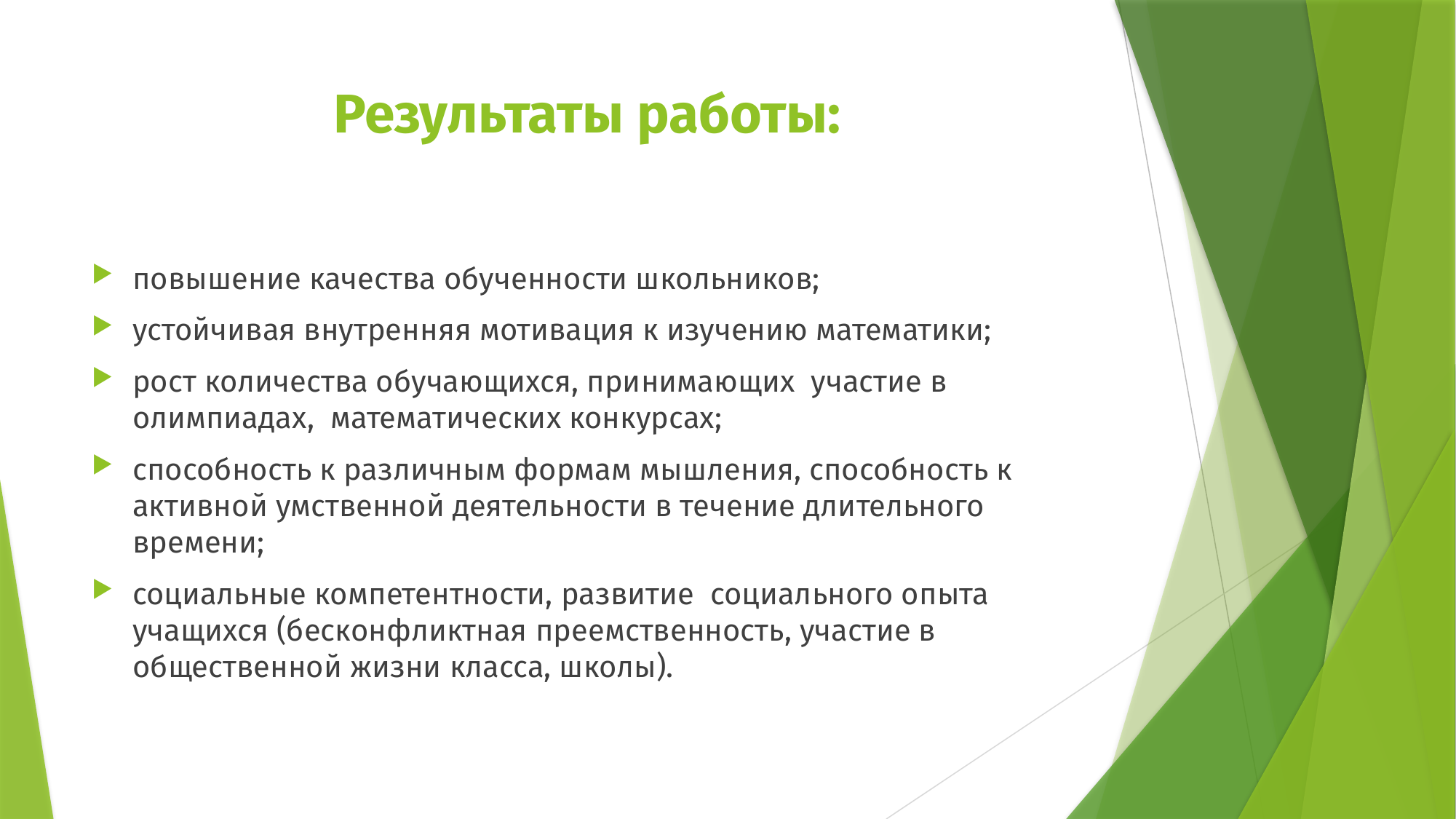

# Результаты работы:

повышение качества обученности школьников;
устойчивая внутренняя мотивация к изучению математики;
рост количества обучающихся, принимающих  участие в олимпиадах,  математических конкурсах;
способность к различным формам мышления, способность к активной умственной деятельности в течение длительного времени;
социальные компетентности, развитие  социального опыта учащихся (бесконфликтная преемственность, участие в общественной жизни класса, школы).